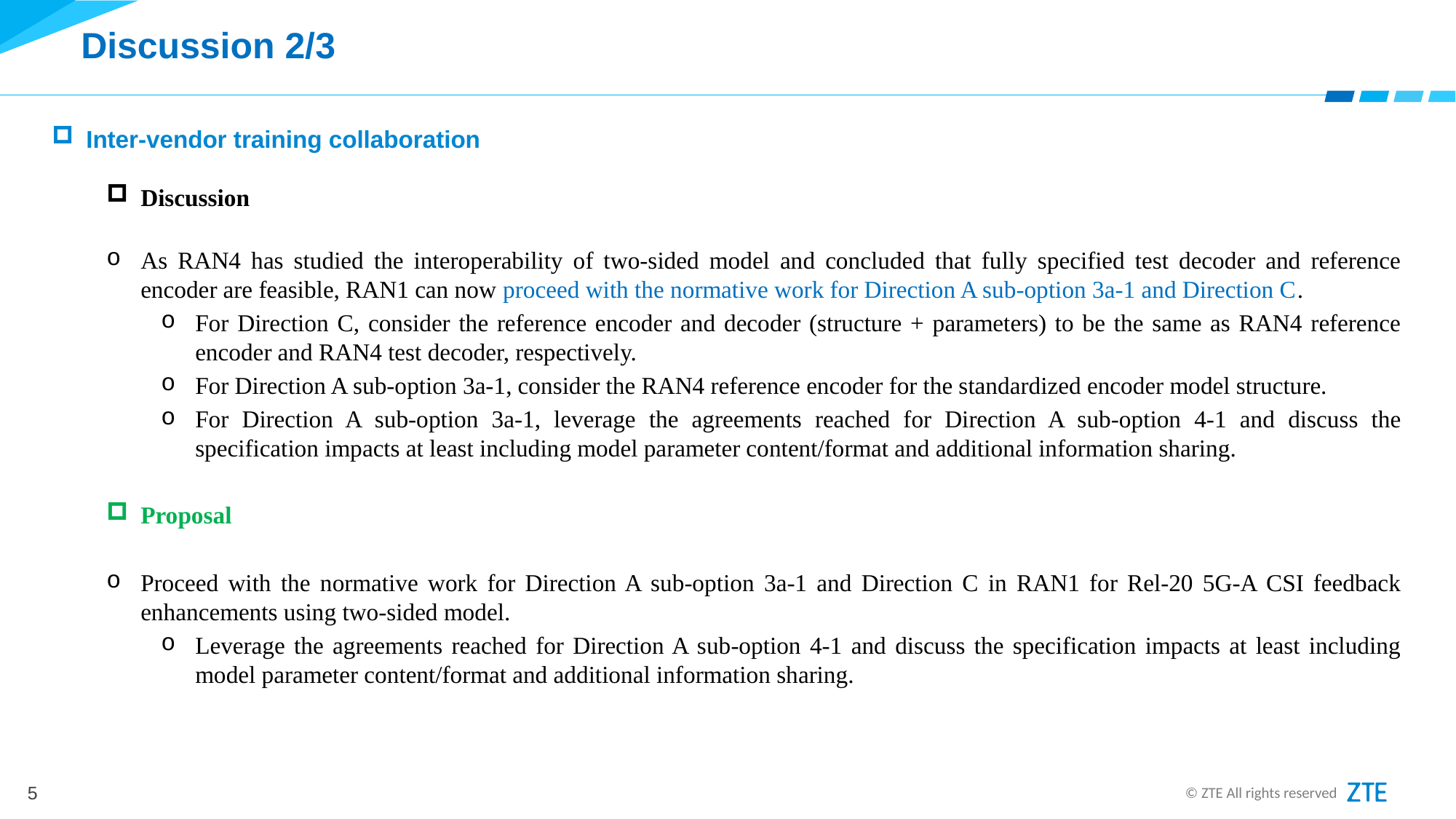

# Discussion 2/3
Inter-vendor training collaboration

Discussion

As RAN4 has studied the interoperability of two-sided model and concluded that fully specified test decoder and reference encoder are feasible, RAN1 can now proceed with the normative work for Direction A sub-option 3a-1 and Direction C.
For Direction C, consider the reference encoder and decoder (structure + parameters) to be the same as RAN4 reference encoder and RAN4 test decoder, respectively.
For Direction A sub-option 3a-1, consider the RAN4 reference encoder for the standardized encoder model structure.
For Direction A sub-option 3a-1, leverage the agreements reached for Direction A sub-option 4-1 and discuss the specification impacts at least including model parameter content/format and additional information sharing.

Proposal

Proceed with the normative work for Direction A sub-option 3a-1 and Direction C in RAN1 for Rel-20 5G-A CSI feedback enhancements using two-sided model.
Leverage the agreements reached for Direction A sub-option 4-1 and discuss the specification impacts at least including model parameter content/format and additional information sharing.